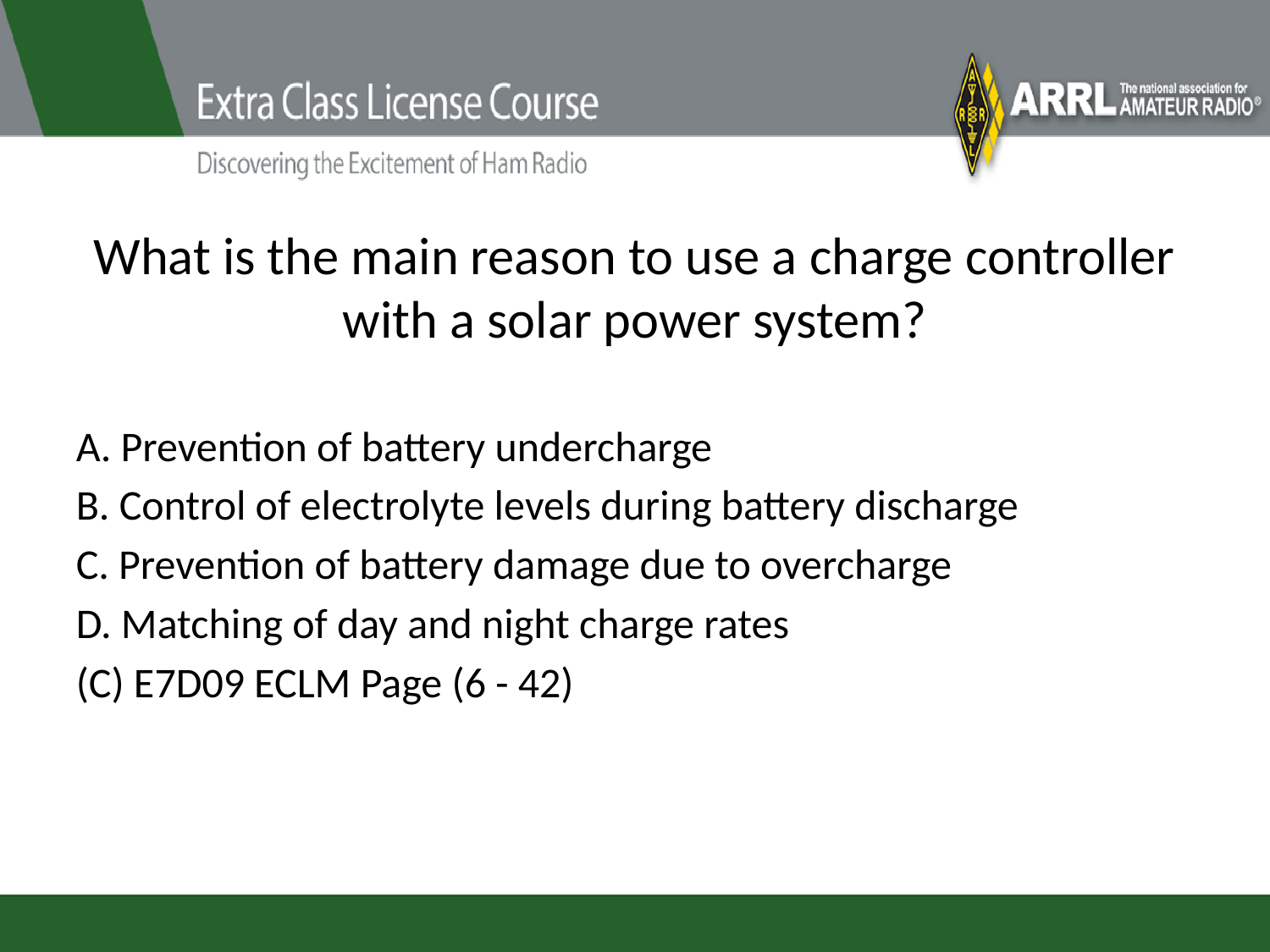

# What is the main reason to use a charge controller with a solar power system?
A. Prevention of battery undercharge
B. Control of electrolyte levels during battery discharge
C. Prevention of battery damage due to overcharge
D. Matching of day and night charge rates
(C) E7D09 ECLM Page (6 - 42)